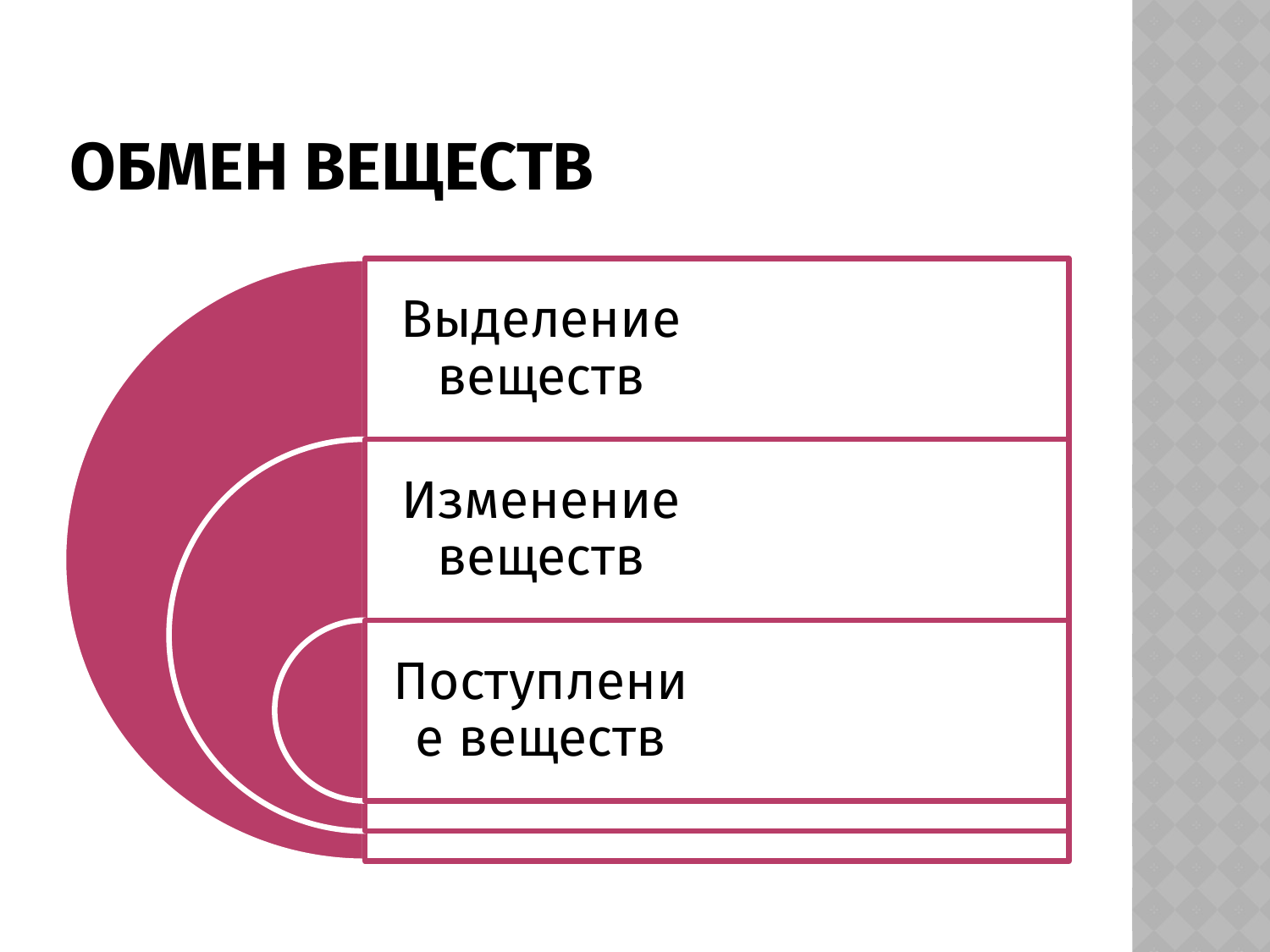

# Обмен веществ
Выделение веществ
Изменение веществ
Поступление веществ